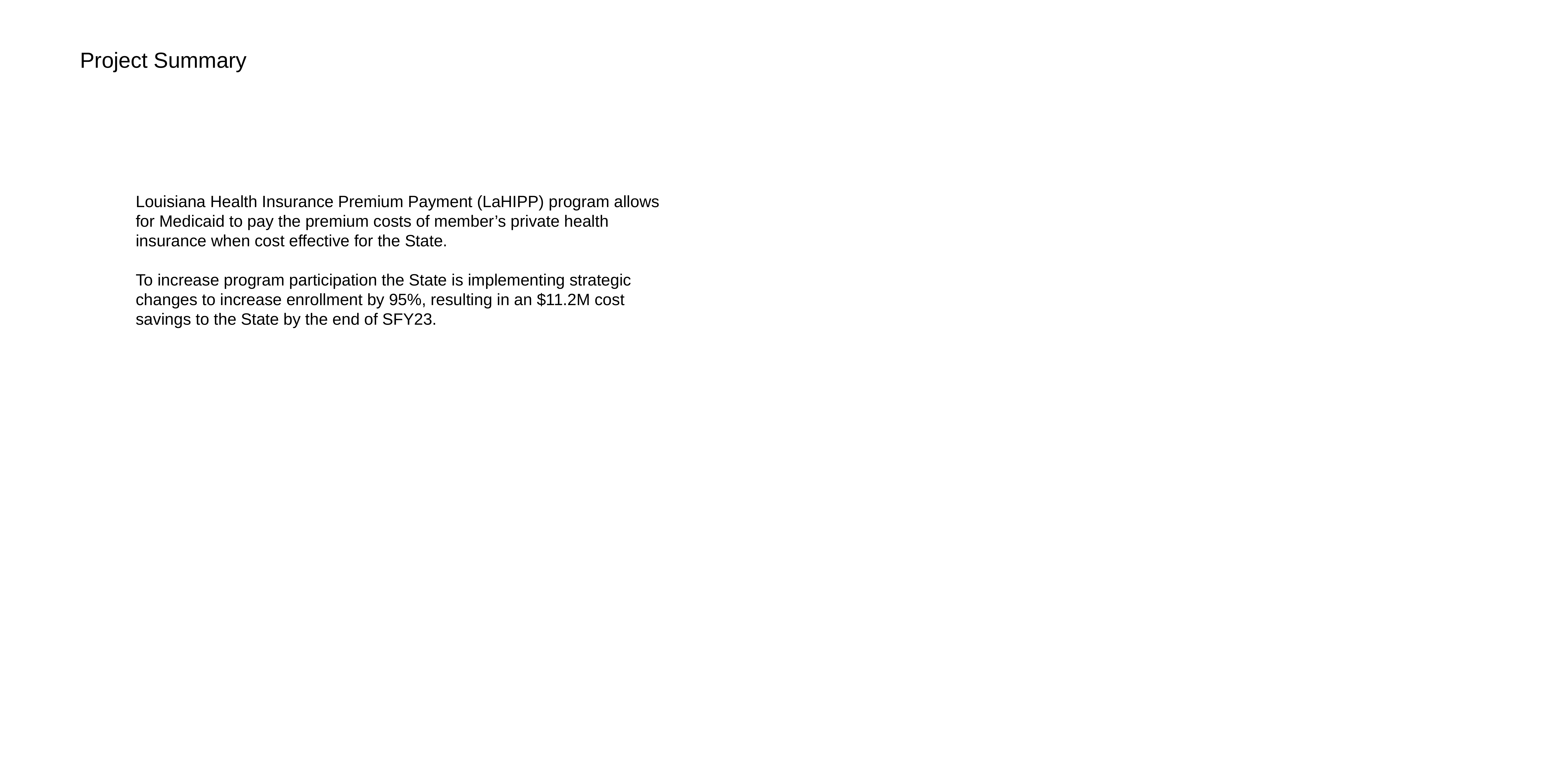

Project Summary
Louisiana Health Insurance Premium Payment (LaHIPP) program allows for Medicaid to pay the premium costs of member’s private health insurance when cost effective for the State.

To increase program participation the State is implementing strategic changes to increase enrollment by 95%, resulting in an $11.2M cost savings to the State by the end of SFY23.